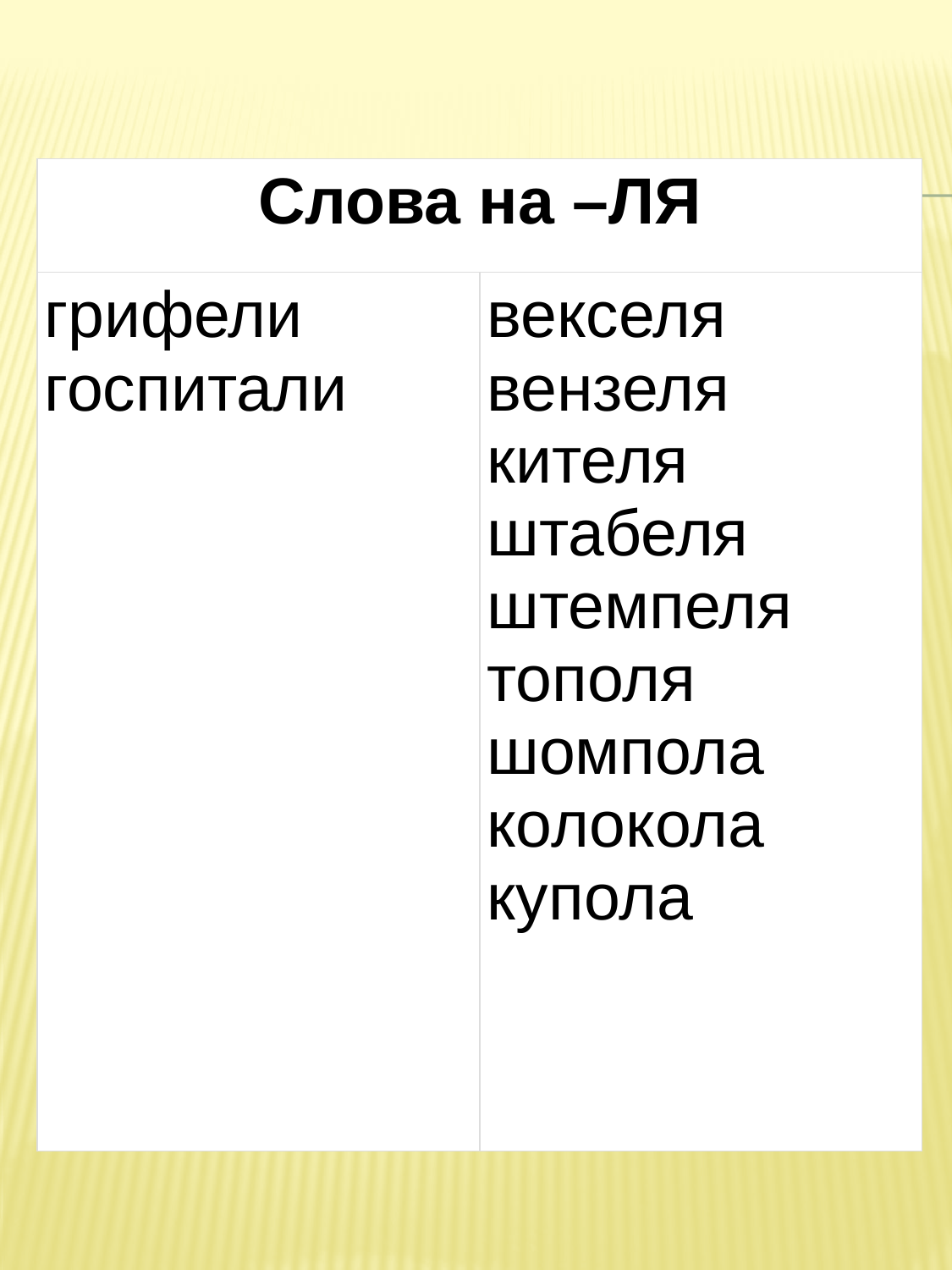

| Слова на –ЛЯ |  |
| --- | --- |
| грифели госпитали | векселя вензеля кителя штабеля штемпеля тополя шомпола колокола купола |